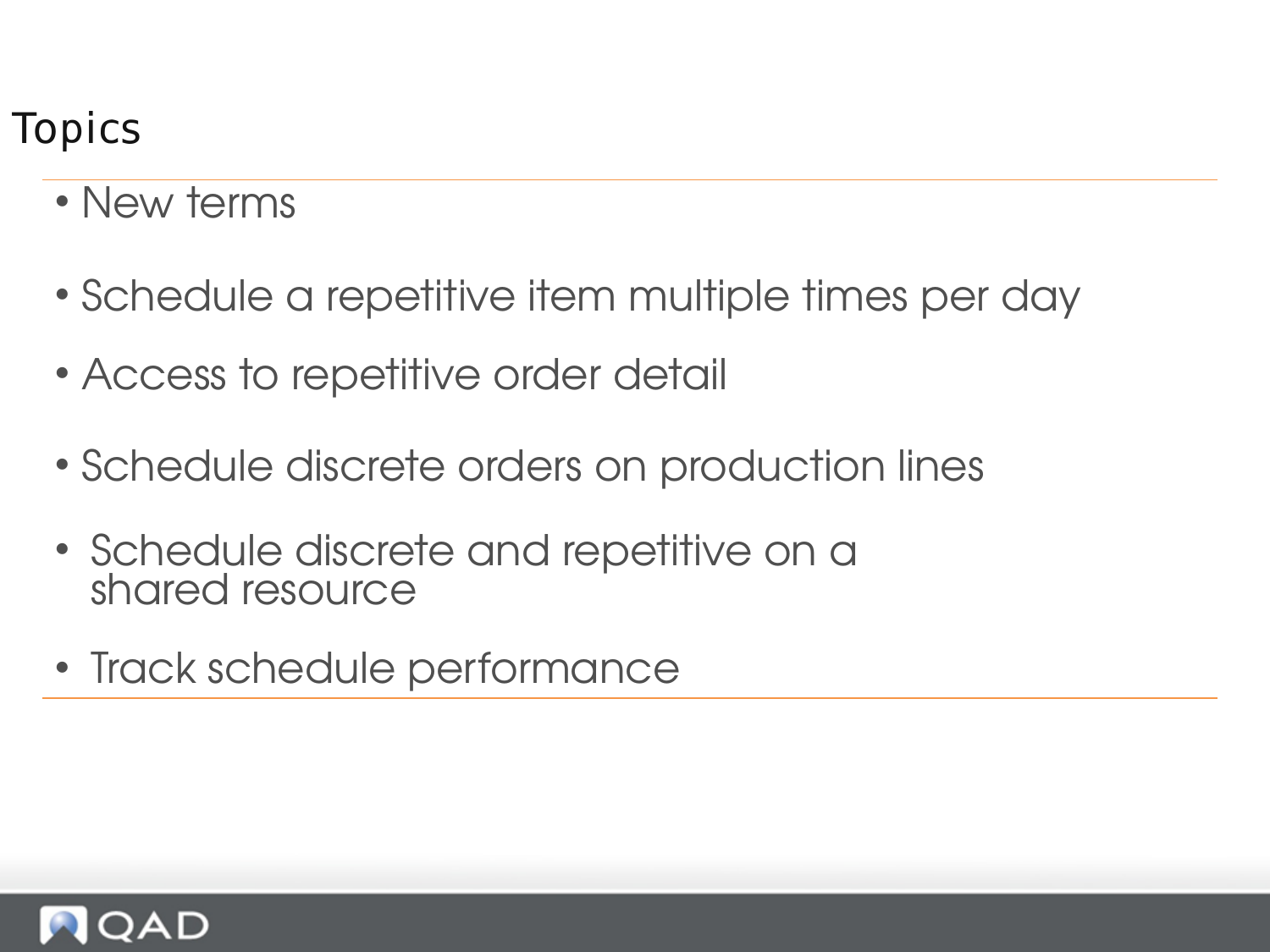

Topics
| New terms |
| --- |
| Schedule a repetitive item multiple times per day Access to repetitive order detail |
| Schedule discrete orders on production lines |
| Schedule discrete and repetitive on a shared resource Track schedule performance |